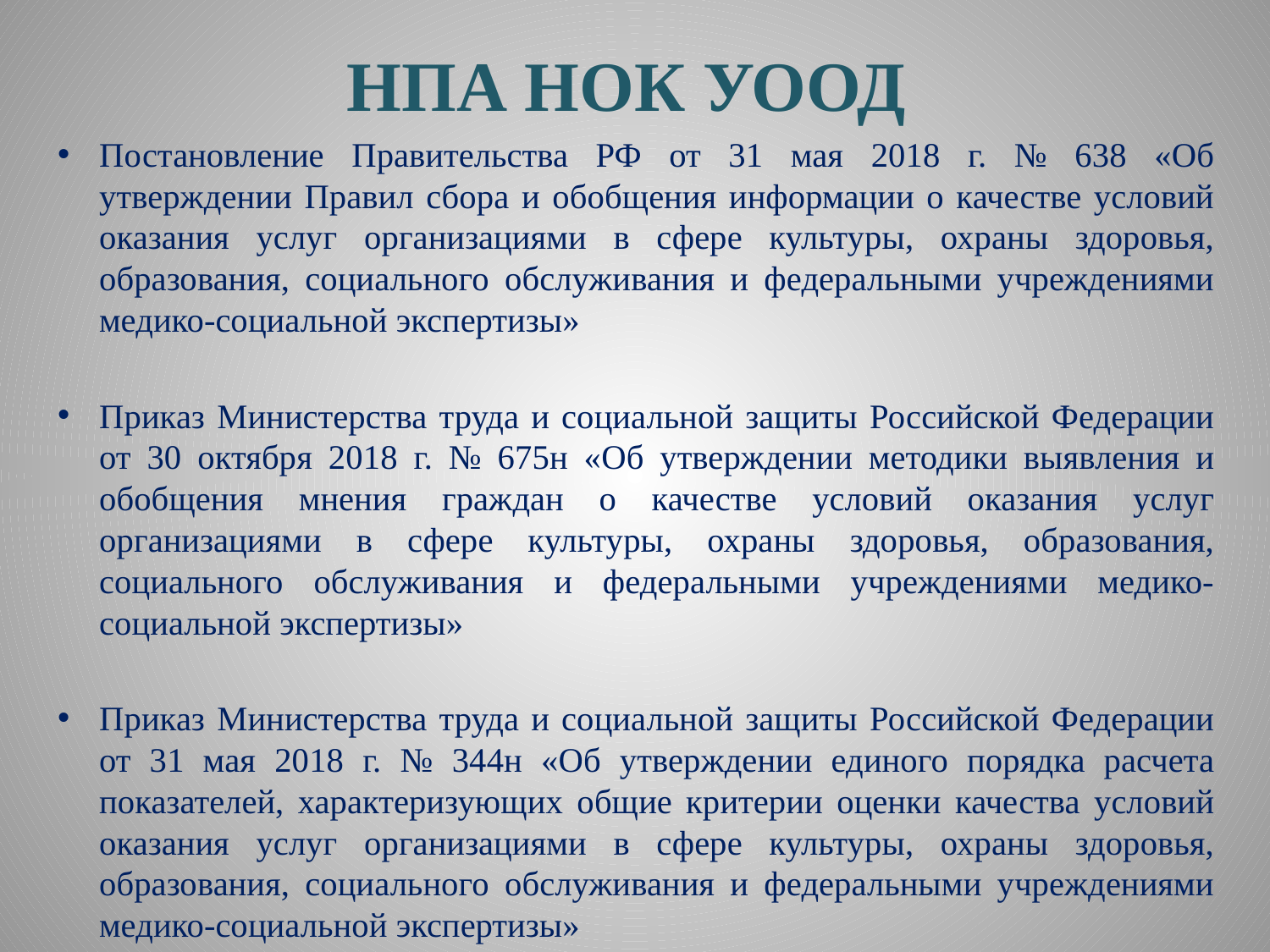

# НПА НОК УООД
Постановление Правительства РФ от 31 мая 2018 г. № 638 «Об утверждении Правил сбора и обобщения информации о качестве условий оказания услуг организациями в сфере культуры, охраны здоровья, образования, социального обслуживания и федеральными учреждениями медико-социальной экспертизы»

Приказ Министерства труда и социальной защиты Российской Федерации от 30 октября 2018 г. № 675н «Об утверждении методики выявления и обобщения мнения граждан о качестве условий оказания услуг организациями в сфере культуры, охраны здоровья, образования, социального обслуживания и федеральными учреждениями медико-социальной экспертизы»

Приказ Министерства труда и социальной защиты Российской Федерации от 31 мая 2018 г. № 344н «Об утверждении единого порядка расчета показателей, характеризующих общие критерии оценки качества условий оказания услуг организациями в сфере культуры, охраны здоровья, образования, социального обслуживания и федеральными учреждениями медико-социальной экспертизы»